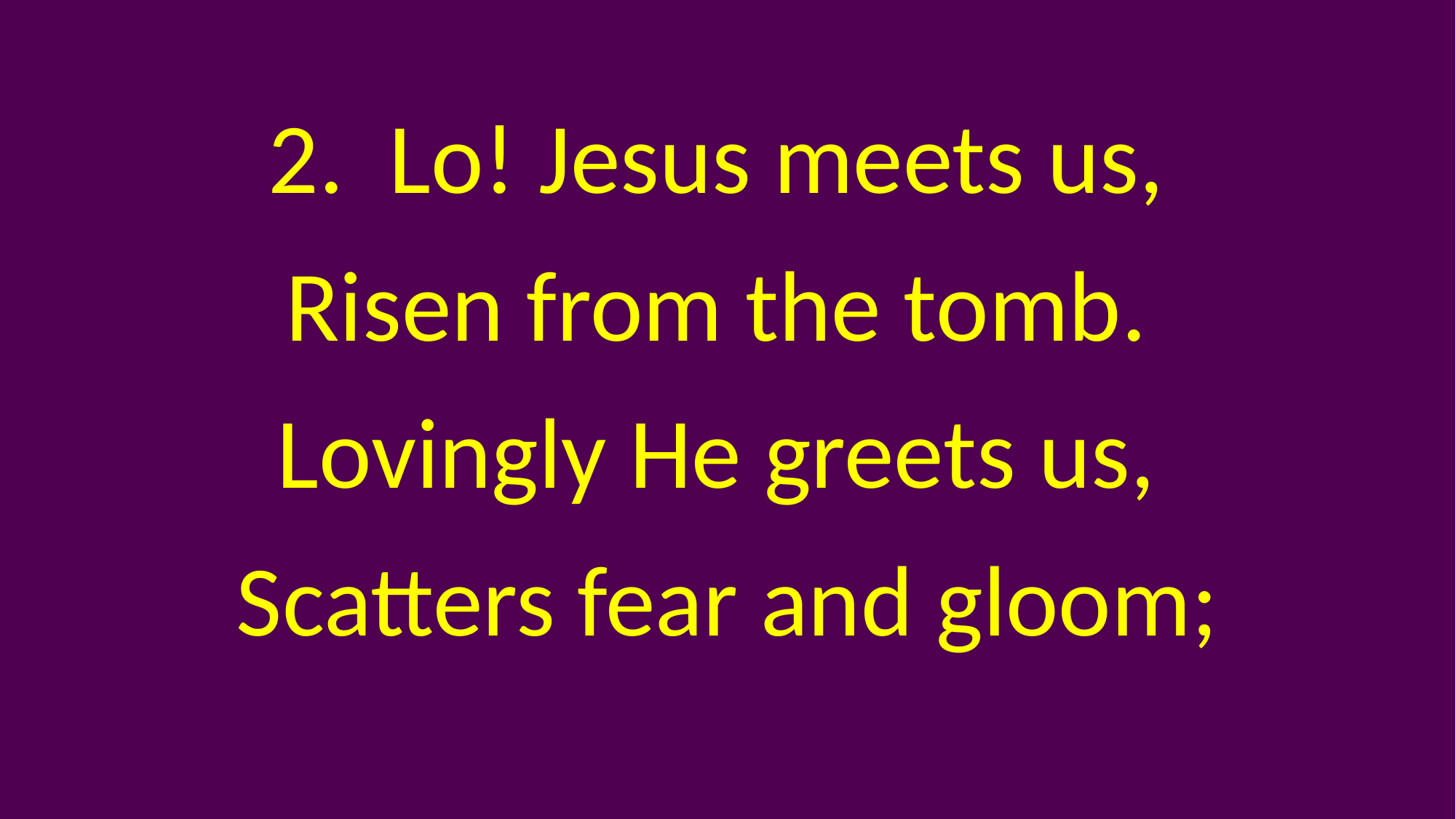

2.  Lo! Jesus meets us,
Risen from the tomb.
Lovingly He greets us,
Scatters fear and gloom;